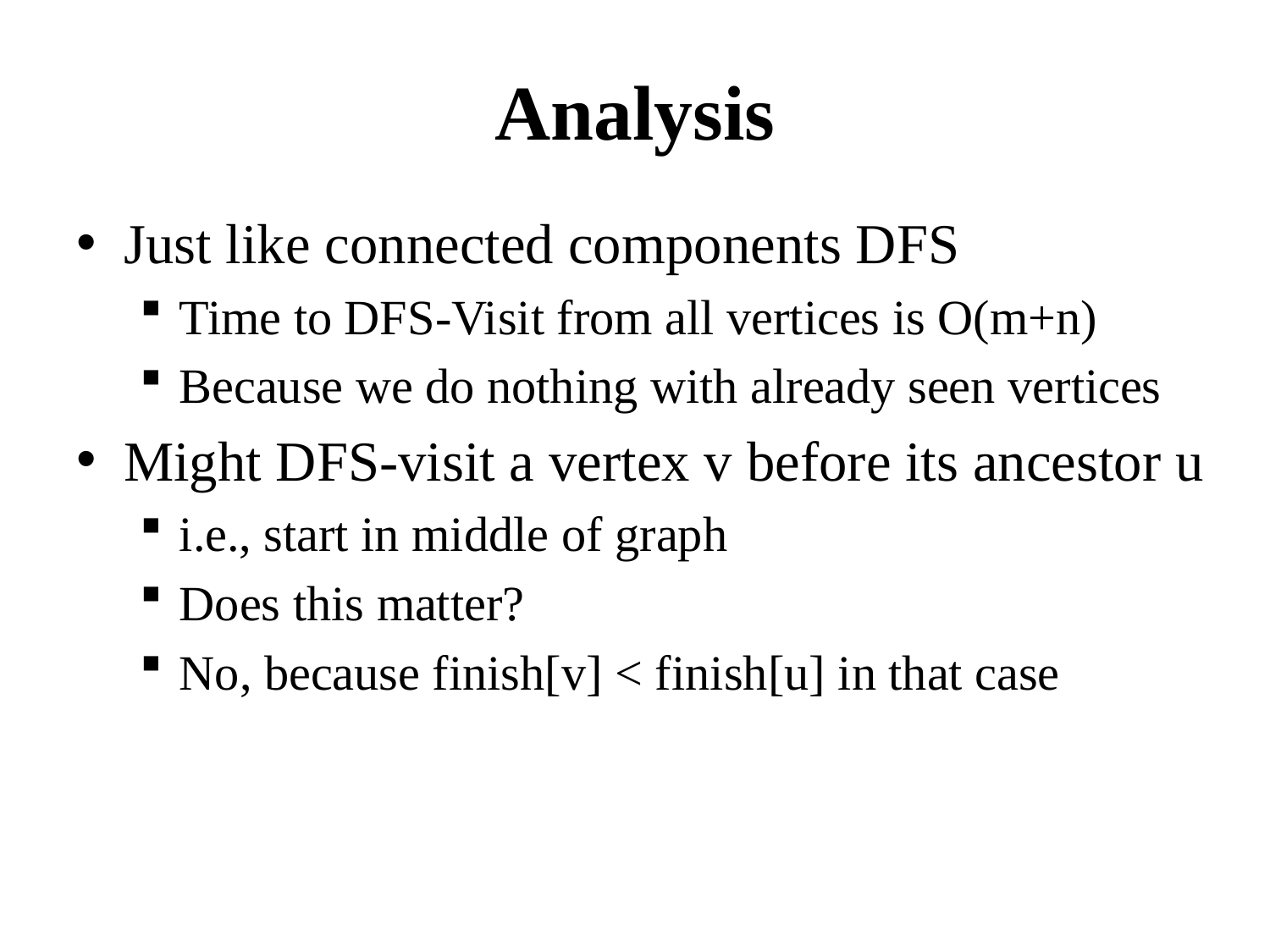

# Analysis
Just like connected components DFS
Time to DFS-Visit from all vertices is O(m+n)
Because we do nothing with already seen vertices
Might DFS-visit a vertex v before its ancestor u
i.e., start in middle of graph
Does this matter?
No, because finish[v] < finish[u] in that case